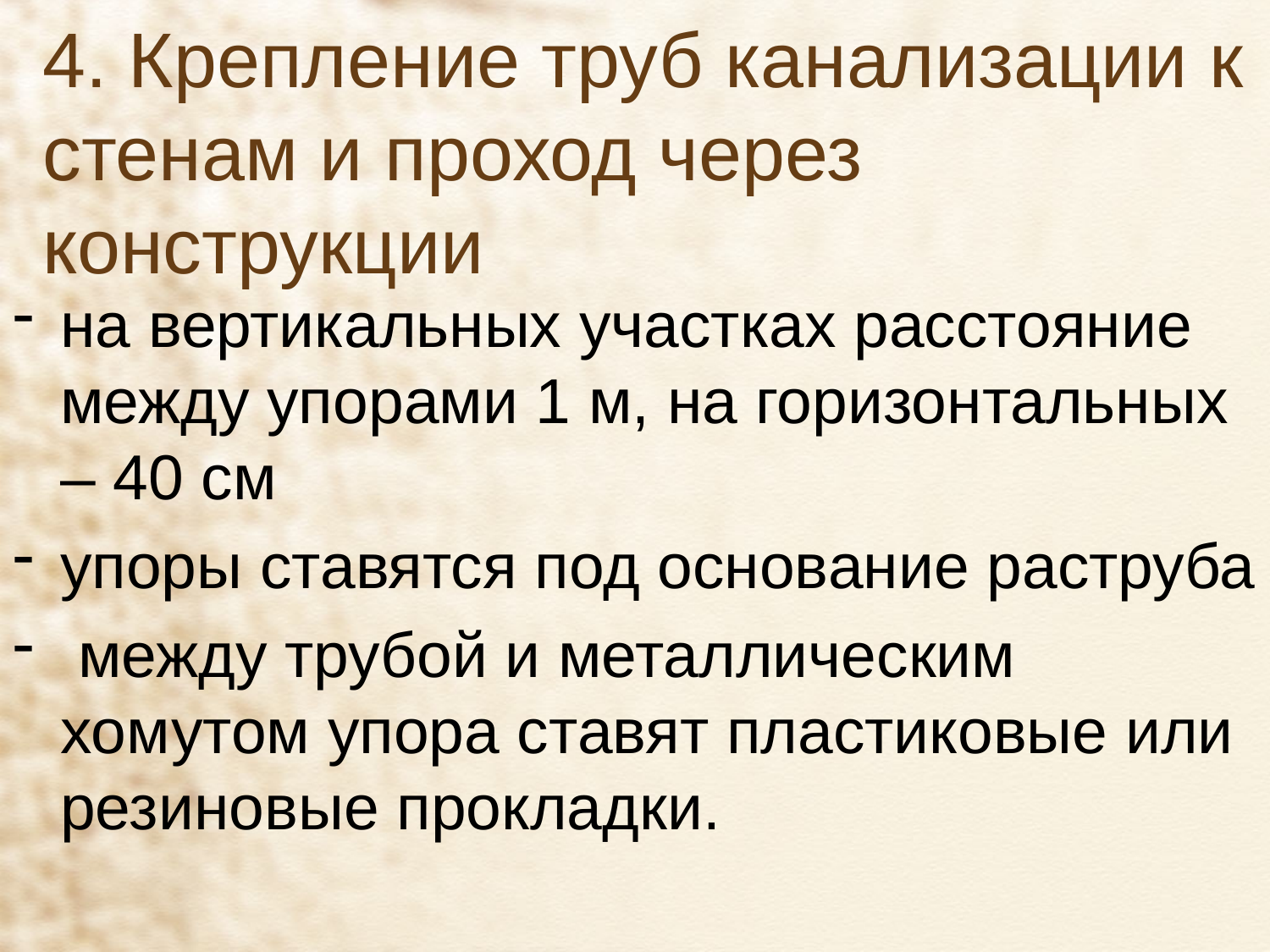

# 4. Крепление труб канализации к стенам и проход через конструкции
на вертикальных участках расстояние между упорами 1 м, на горизонтальных – 40 см
упоры ставятся под основание раструба
 между трубой и металлическим хомутом упора ставят пластиковые или резиновые прокладки.